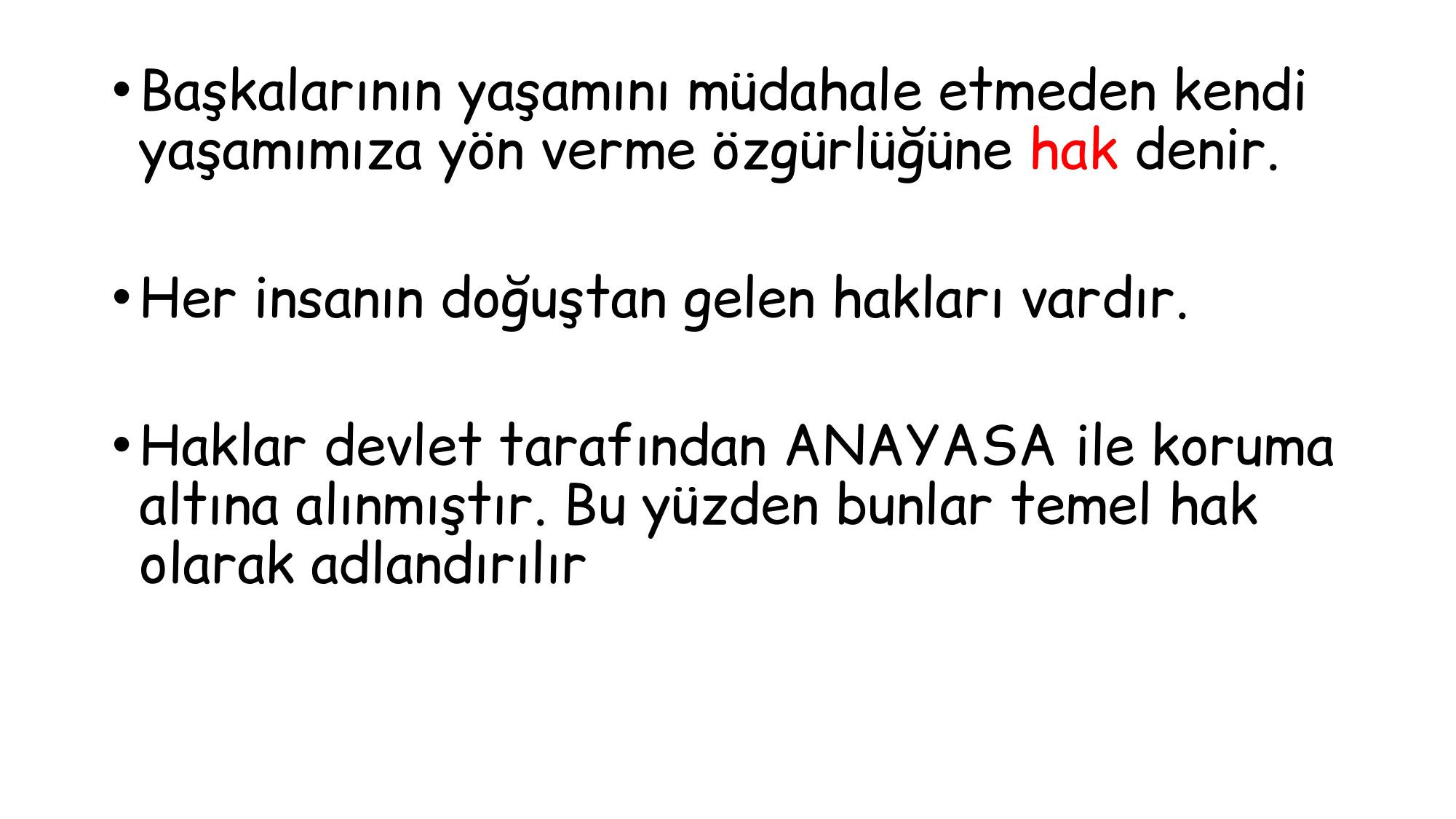

Başkalarının yaşamını müdahale etmeden kendi yaşamımıza yön verme özgürlüğüne hak denir.

Her insanın doğuştan gelen hakları vardır.

Haklar devlet tarafından ANAYASA ile koruma altına alınmıştır. Bu yüzden bunlar temel hak olarak adlandırılır